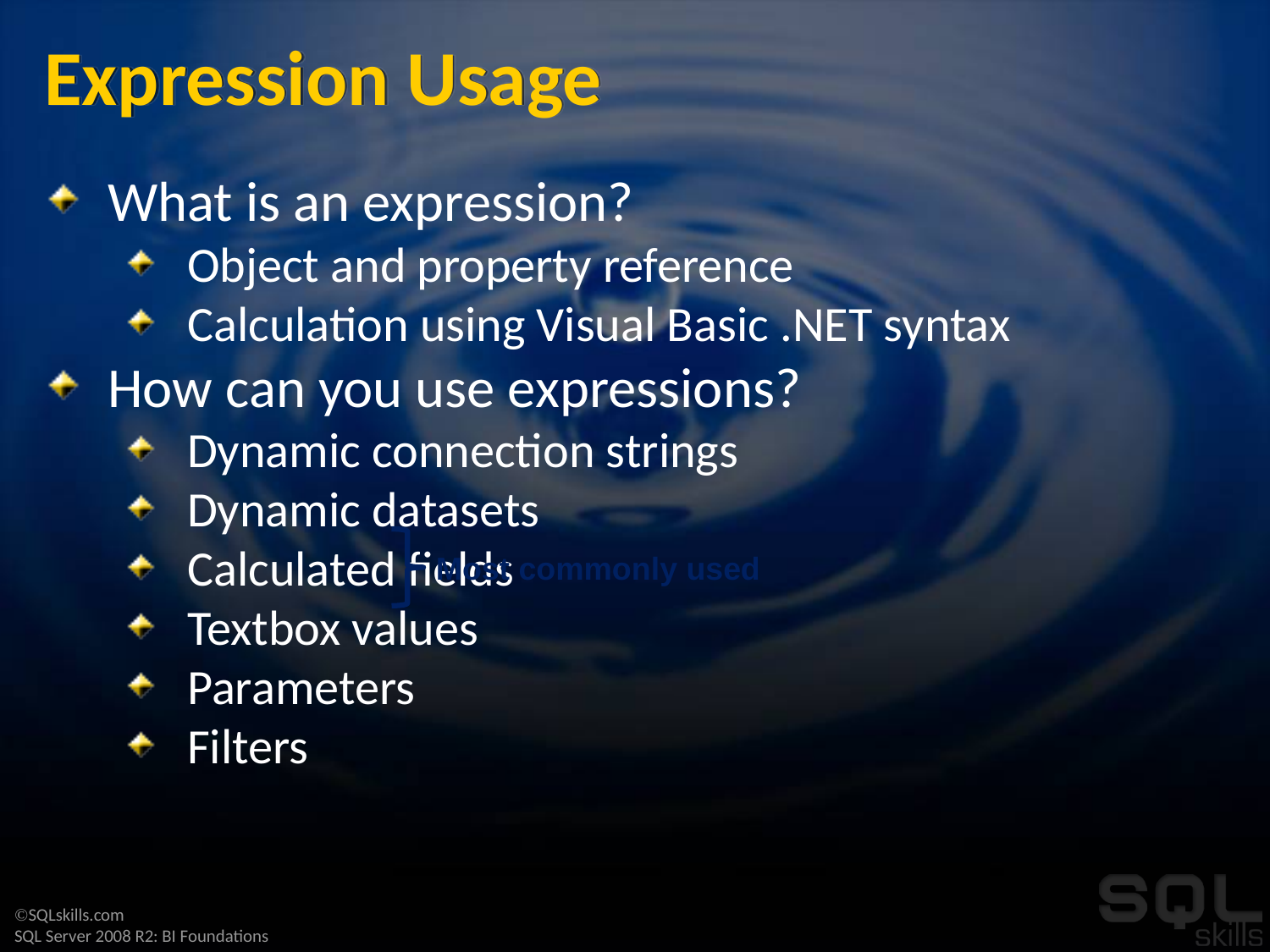

# Expression Usage
What is an expression?
Object and property reference
Calculation using Visual Basic .NET syntax
How can you use expressions?
Dynamic connection strings
Dynamic datasets
Calculated fields
Textbox values
Parameters
Filters

Most commonly used